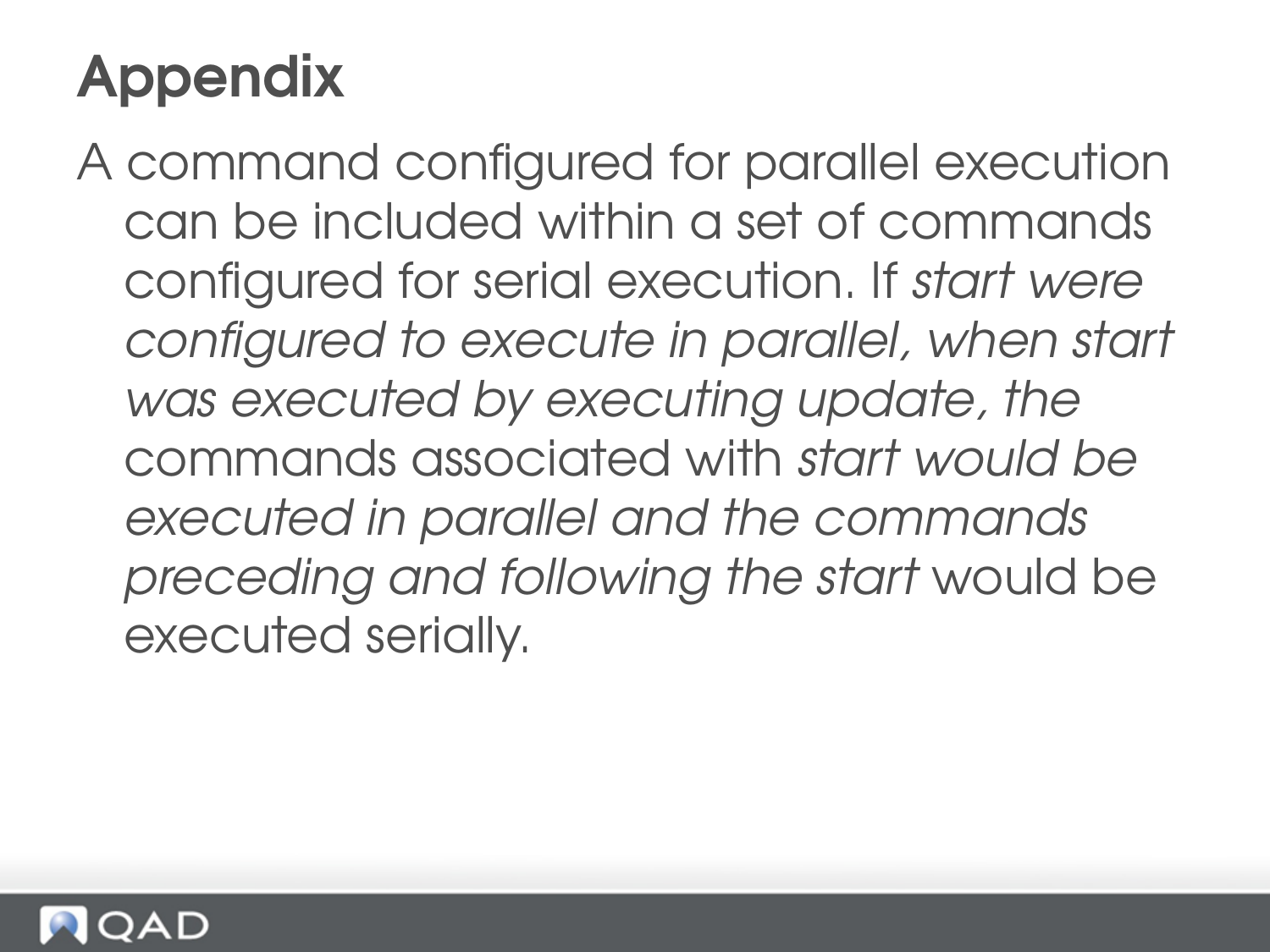

# Appendix
A command configured for parallel execution can be included within a set of commands configured for serial execution. If start were configured to execute in parallel, when start was executed by executing update, the commands associated with start would be executed in parallel and the commands preceding and following the start would be executed serially.